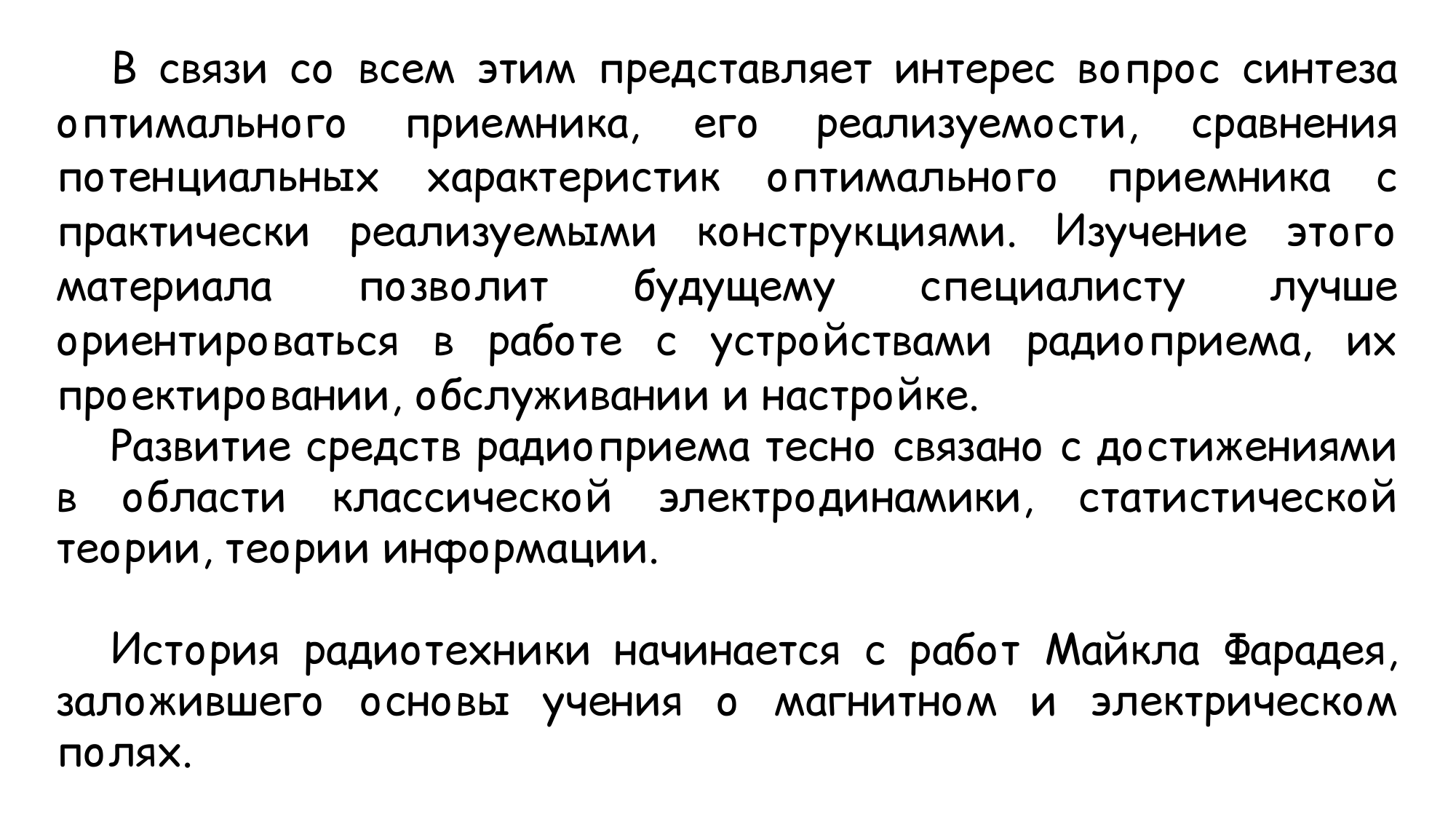

В связи со всем этим представляет интерес вопрос синтеза оптимального приемника, его реализуемости, сравнения потенциальных характеристик оптимального приемника с практически реализуемыми конструкциями. Изучение этого материала позволит будущему специалисту лучше ориентироваться в работе с устройствами радиоприема, их проектировании, обслуживании и настройке.
Развитие средств радиоприема тесно связано с достижениями в области классической электродинамики, статистической теории, теории информации.

История радиотехники начинается с работ Майкла Фарадея, заложившего основы учения о магнитном и электрическом полях.